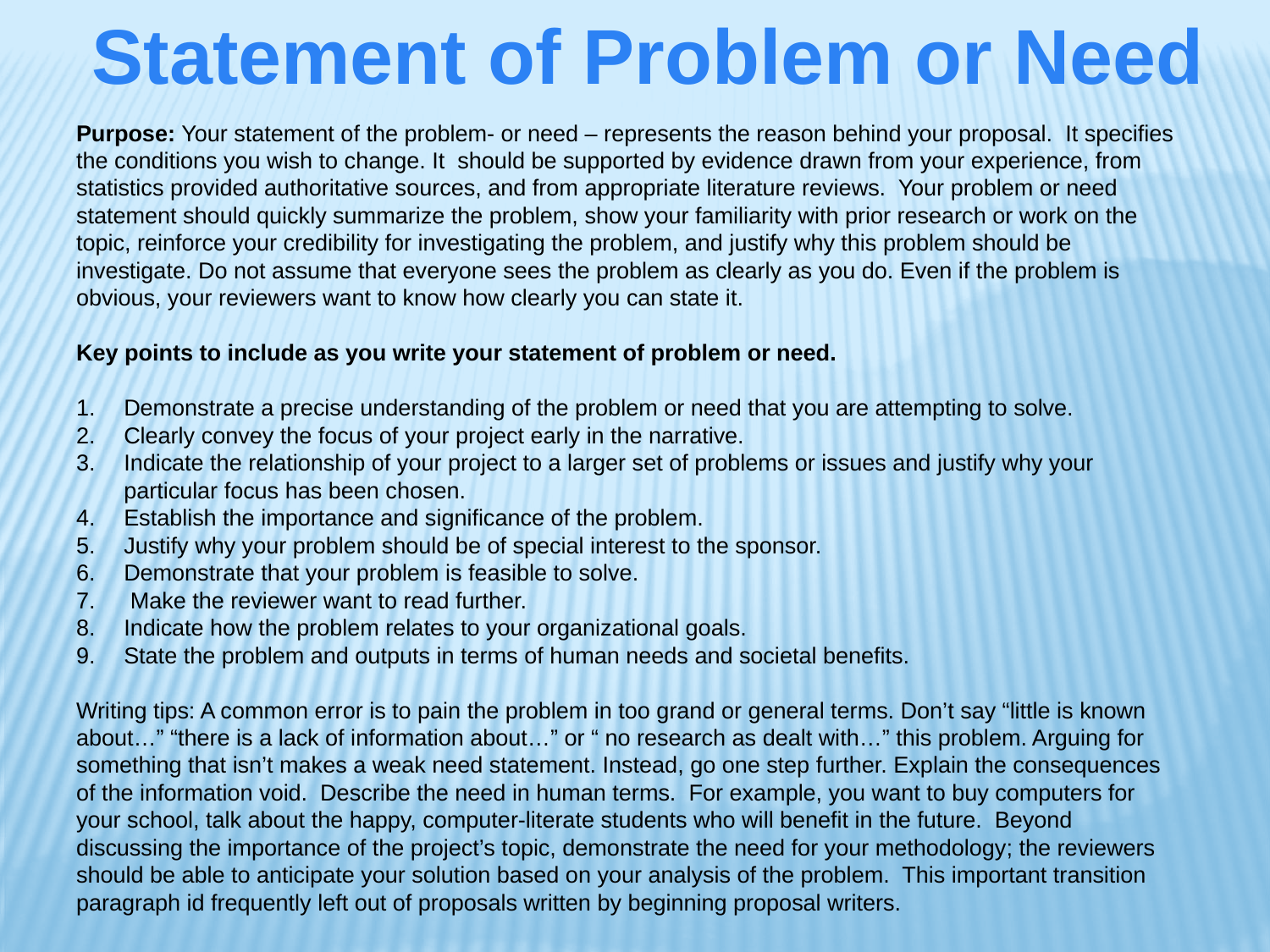

Statement of Problem or Need
Purpose: Your statement of the problem- or need – represents the reason behind your proposal.  It specifies the conditions you wish to change. It  should be supported by evidence drawn from your experience, from statistics provided authoritative sources, and from appropriate literature reviews.  Your problem or need statement should quickly summarize the problem, show your familiarity with prior research or work on the topic, reinforce your credibility for investigating the problem, and justify why this problem should be investigate. Do not assume that everyone sees the problem as clearly as you do. Even if the problem is obvious, your reviewers want to know how clearly you can state it.

Key points to include as you write your statement of problem or need.

Demonstrate a precise understanding of the problem or need that you are attempting to solve.
Clearly convey the focus of your project early in the narrative.
Indicate the relationship of your project to a larger set of problems or issues and justify why your particular focus has been chosen.
Establish the importance and significance of the problem.
Justify why your problem should be of special interest to the sponsor.
Demonstrate that your problem is feasible to solve.
 Make the reviewer want to read further.
Indicate how the problem relates to your organizational goals.
State the problem and outputs in terms of human needs and societal benefits.

Writing tips: A common error is to pain the problem in too grand or general terms. Don’t say “little is known about…” “there is a lack of information about…” or “ no research as dealt with…” this problem. Arguing for something that isn’t makes a weak need statement. Instead, go one step further. Explain the consequences of the information void.  Describe the need in human terms.  For example, you want to buy computers for your school, talk about the happy, computer-literate students who will benefit in the future.  Beyond discussing the importance of the project’s topic, demonstrate the need for your methodology; the reviewers should be able to anticipate your solution based on your analysis of the problem.  This important transition paragraph id frequently left out of proposals written by beginning proposal writers.